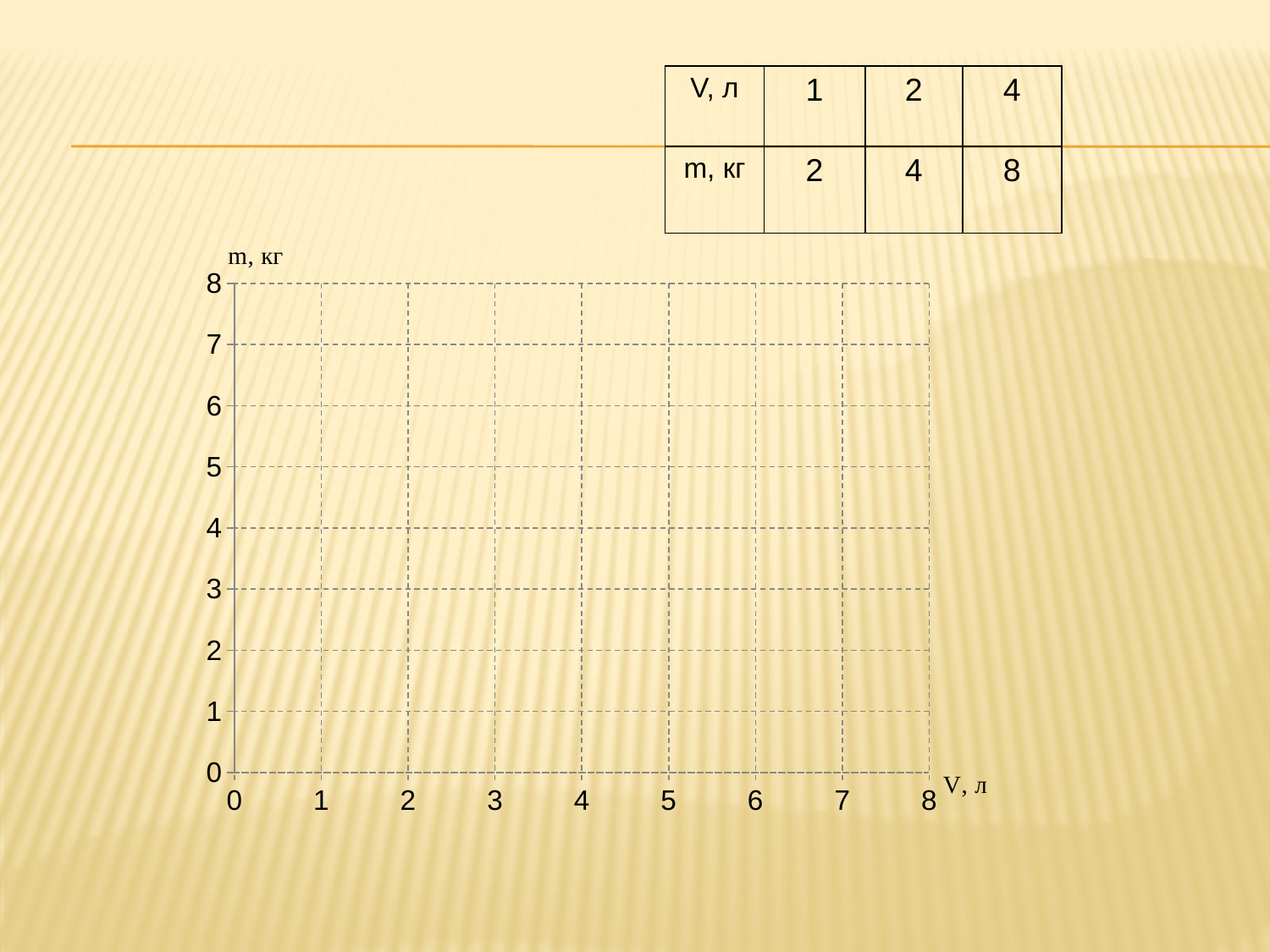

| V, л | 1 | 2 | 4 |
| --- | --- | --- | --- |
| m, кг | 2 | 4 | 8 |

### Chart

| Category |  |
|---|---|